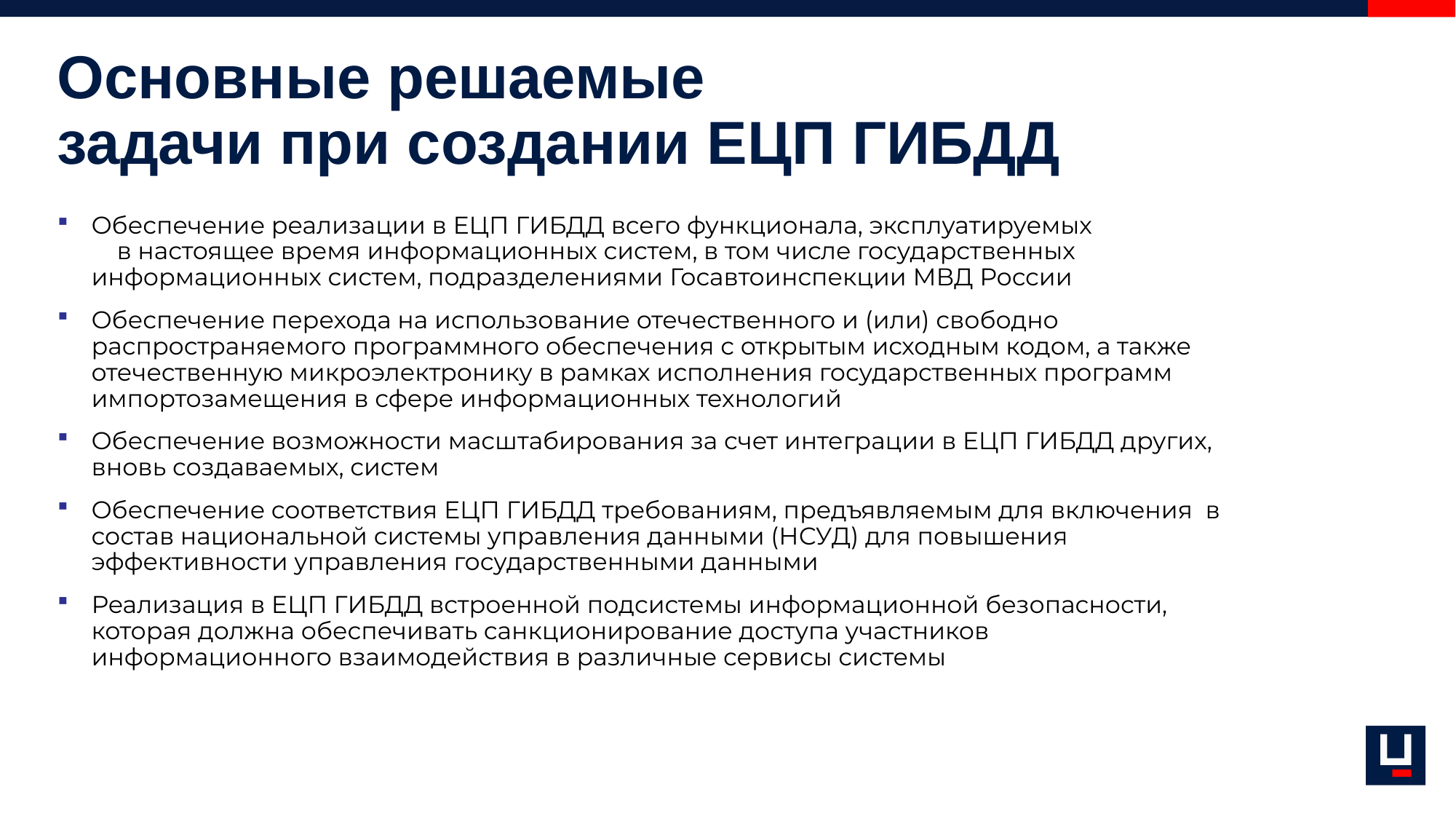

# Основные решаемые задачи при создании ЕЦП ГИБДД
Обеспечение реализации в ЕЦП ГИБДД всего функционала, эксплуатируемых                         в настоящее время информационных систем, в том числе государственных информационных систем, подразделениями Госавтоинспекции МВД России
Обеспечение перехода на использование отечественного и (или) свободно распространяемого программного обеспечения с открытым исходным кодом, а также отечественную микроэлектронику в рамках исполнения государственных программ импортозамещения в сфере информационных технологий
Обеспечение возможности масштабирования за счет интеграции в ЕЦП ГИБДД других, вновь создаваемых, систем
Обеспечение соответствия ЕЦП ГИБДД требованиям, предъявляемым для включения  в состав национальной системы управления данными (НСУД) для повышения эффективности управления государственными данными
Реализация в ЕЦП ГИБДД встроенной подсистемы информационной безопасности, которая должна обеспечивать санкционирование доступа участников информационного взаимодействия в различные сервисы системы